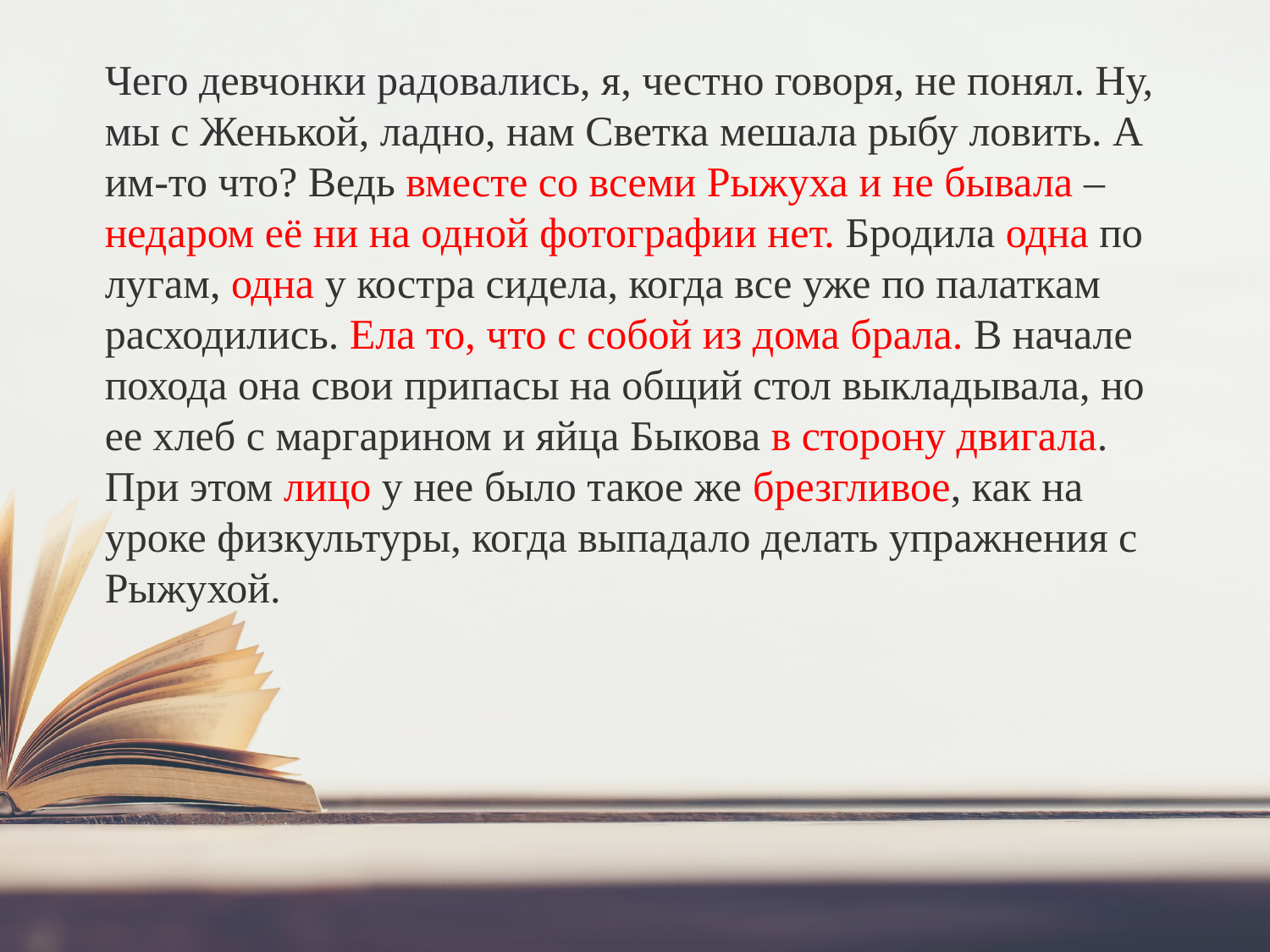

Чего девчонки радовались, я, честно говоря, не понял. Ну, мы с Женькой, ладно, нам Светка мешала рыбу ловить. А им-то что? Ведь вместе со всеми Рыжуха и не бывала – недаром её ни на одной фотографии нет. Бродила одна по лугам, одна у костра сидела, когда все уже по палаткам расходились. Ела то, что с собой из дома брала. В начале похода она свои припасы на общий стол выкладывала, но ее хлеб с маргарином и яйца Быкова в сторону двигала. При этом лицо у нее было такое же брезгливое, как на уроке физкультуры, когда выпадало делать упражнения с Рыжухой.